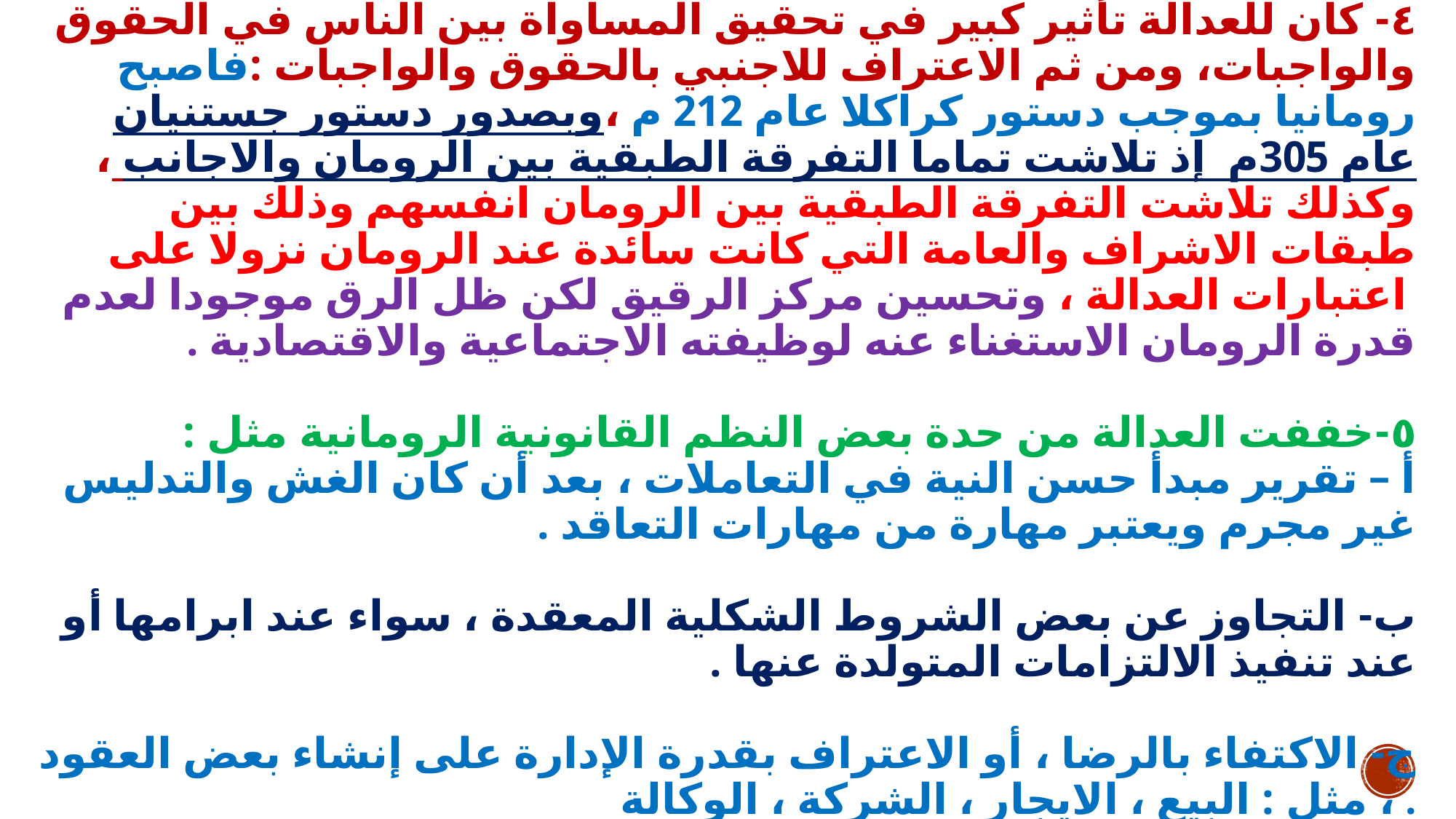

# ٤- كان للعدالة تأثير كبير في تحقيق المساواة بين الناس في الحقوق والواجبات، ومن ثم الاعتراف للاجنبي بالحقوق والواجبات :فاصبح رومانيا بموجب دستور كراكلا عام 212 م ،وبصدور دستور جستنيان عام 305م  إذ تلاشت تماما التفرقة الطبقية بين الرومان والاجانب ، وكذلك تلاشت التفرقة الطبقية بين الرومان انفسهم وذلك بين طبقات الاشراف والعامة التي كانت سائدة عند الرومان نزولا على اعتبارات العدالة ، وتحسين مركز الرقيق لكن ظل الرق موجودا لعدم قدرة الرومان الاستغناء عنه لوظيفته الاجتماعية والاقتصادية . ٥-خففت العدالة من حدة بعض النظم القانونية الرومانية مثل : أ – تقرير مبدأ حسن النية في التعاملات ، بعد أن كان الغش والتدليس غير مجرم ويعتبر مهارة من مهارات التعاقد . ب- التجاوز عن بعض الشروط الشكلية المعقدة ، سواء عند ابرامها أو عند تنفيذ الالتزامات المتولدة عنها . ج- الاكتفاء بالرضا ، أو الاعتراف بقدرة الإدارة على إنشاء بعض العقود ، مثل : البيع ، الايجار ، الشركة ، الوكالة .